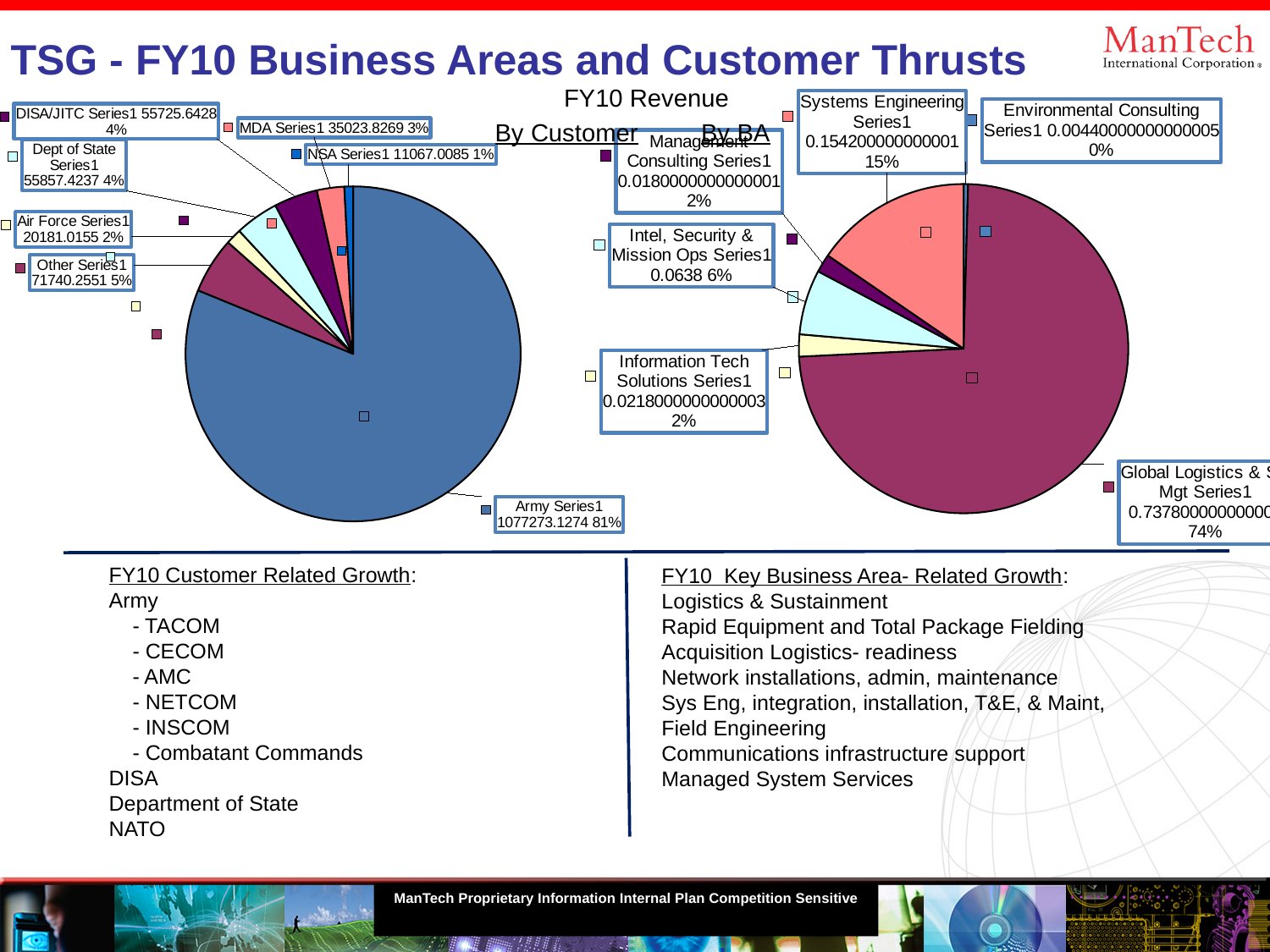

TSG - FY10 Business Areas and Customer Thrusts
FY10 Revenue
By Customer         By BA

### Chart

| Category |  |  |
|---|---|---|
| Army | 1077273.1274 | 0.8275 |
| Other | 71740.2551 | 0.055100000000000024 |
| Air Force | 20181.015499999998 | 0.015500000000000081 |
| Dept of State | 55857.4237 | 0.0237 |
| DISA/JITC | 55725.6428 | 0.0428000000000001 |
| MDA | 35023.8269 | 0.026900000000000042 |
| NSA | 11067.0085 | 0.008500000000000027 |

### Chart

| Category |  |
|---|---|
| Environmental Consulting | 0.004400000000000053 |
| Global Logistics & SC Mgt | 0.7378000000000056 |
| Information Tech Solutions | 0.021800000000000267 |
| Intel, Security & Mission Ops | 0.06380000000000002 |
| Management Consulting | 0.01800000000000014 |
| Systems Engineering | 0.15420000000000134 |
FY10 Customer Related Growth:
Army
    - TACOM
    - CECOM
    - AMC
    - NETCOM
    - INSCOM
    - Combatant Commands
DISA
Department of State
NATO
FY10  Key Business Area- Related Growth:
Logistics & Sustainment
Rapid Equipment and Total Package Fielding
Acquisition Logistics- readiness
Network installations, admin, maintenance
Sys Eng, integration, installation, T&E, & Maint,
Field Engineering
Communications infrastructure support
Managed System Services